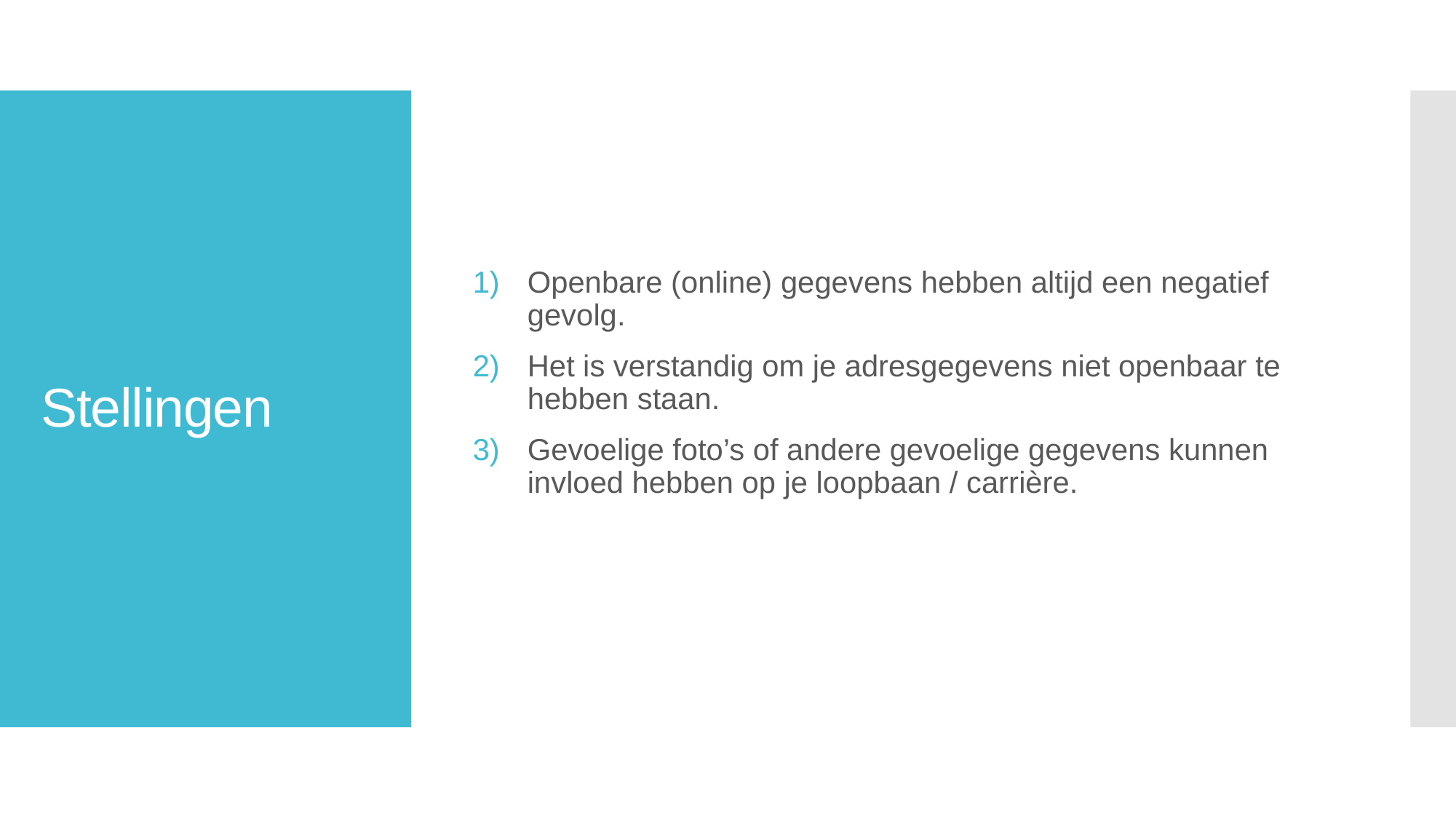

Openbare (online) gegevens hebben altijd een negatief gevolg.
Het is verstandig om je adresgegevens niet openbaar te hebben staan.
Gevoelige foto’s of andere gevoelige gegevens kunnen invloed hebben op je loopbaan / carrière.

# Stellingen